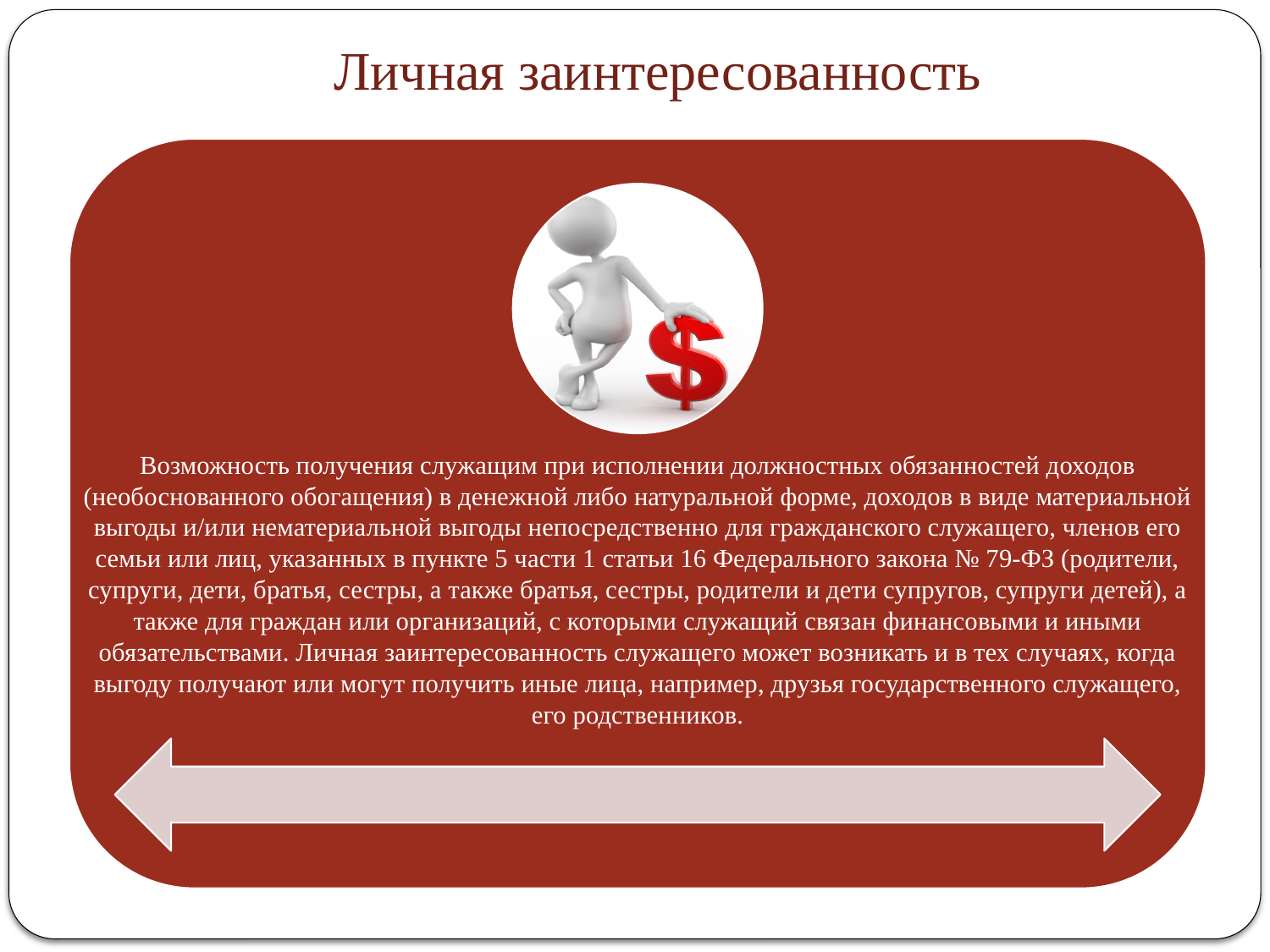

# Личная заинтересованность
Возможность получения служащим при исполнении должностных обязанностей доходов (необоснованного обогащения) в денежной либо натуральной форме, доходов в виде материальной выгоды и/или нематериальной выгоды непосредственно для гражданского служащего, членов его семьи или лиц, указанных в пункте 5 части 1 статьи 16 Федерального закона № 79-ФЗ (родители, супруги, дети, братья, сестры, а также братья, сестры, родители и дети супругов, супруги детей), а также для граждан или организаций, с которыми служащий связан финансовыми и иными обязательствами. Личная заинтересованность служащего может возникать и в тех случаях, когда выгоду получают или могут получить иные лица, например, друзья государственного служащего, его родственников.